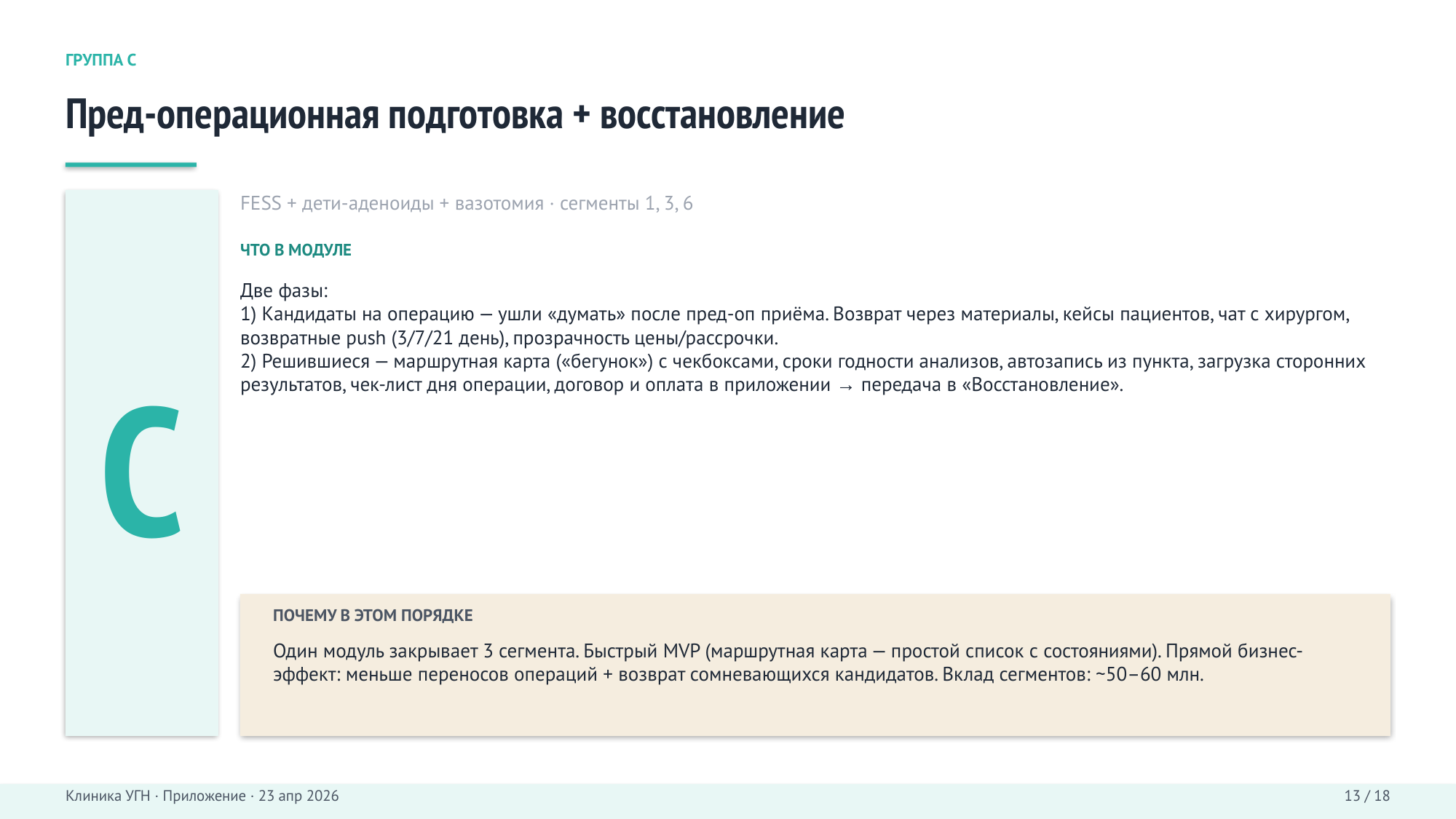

ГРУППА C
Пред-операционная подготовка + восстановление

FESS + дети-аденоиды + вазотомия · сегменты 1, 3, 6
ЧТО В МОДУЛЕ
Две фазы:
1) Кандидаты на операцию — ушли «думать» после пред-оп приёма. Возврат через материалы, кейсы пациентов, чат с хирургом, возвратные push (3/7/21 день), прозрачность цены/рассрочки.
2) Решившиеся — маршрутная карта («бегунок») с чекбоксами, сроки годности анализов, автозапись из пункта, загрузка сторонних результатов, чек-лист дня операции, договор и оплата в приложении → передача в «Восстановление».
C

ПОЧЕМУ В ЭТОМ ПОРЯДКЕ
Один модуль закрывает 3 сегмента. Быстрый MVP (маршрутная карта — простой список с состояниями). Прямой бизнес-эффект: меньше переносов операций + возврат сомневающихся кандидатов. Вклад сегментов: ~50–60 млн.

Клиника УГН · Приложение · 23 апр 2026
13 / 18